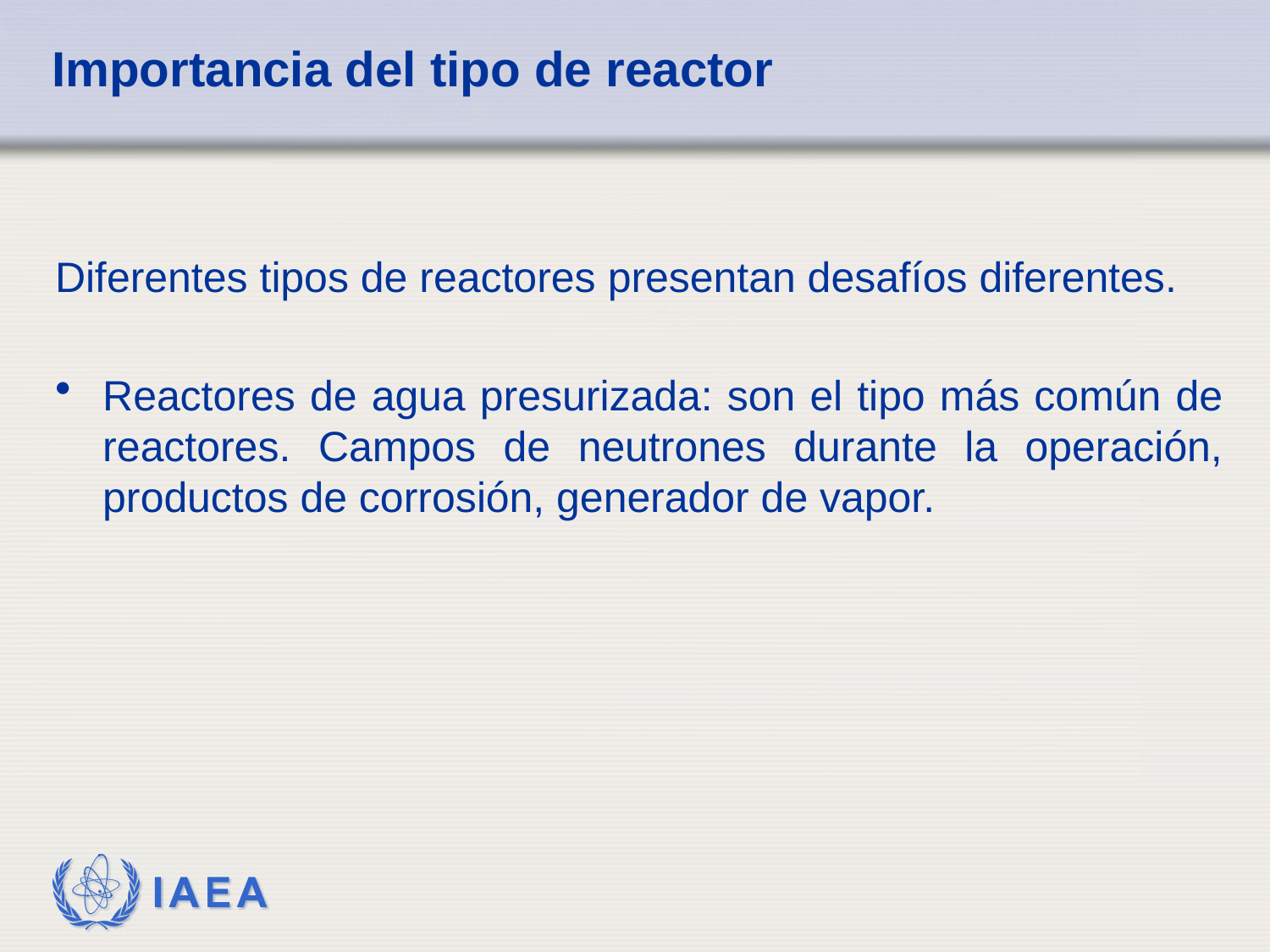

# Importancia del tipo de reactor
Diferentes tipos de reactores presentan desafíos diferentes.

Reactores de agua presurizada: son el tipo más común de reactores. Campos de neutrones durante la operación, productos de corrosión, generador de vapor.